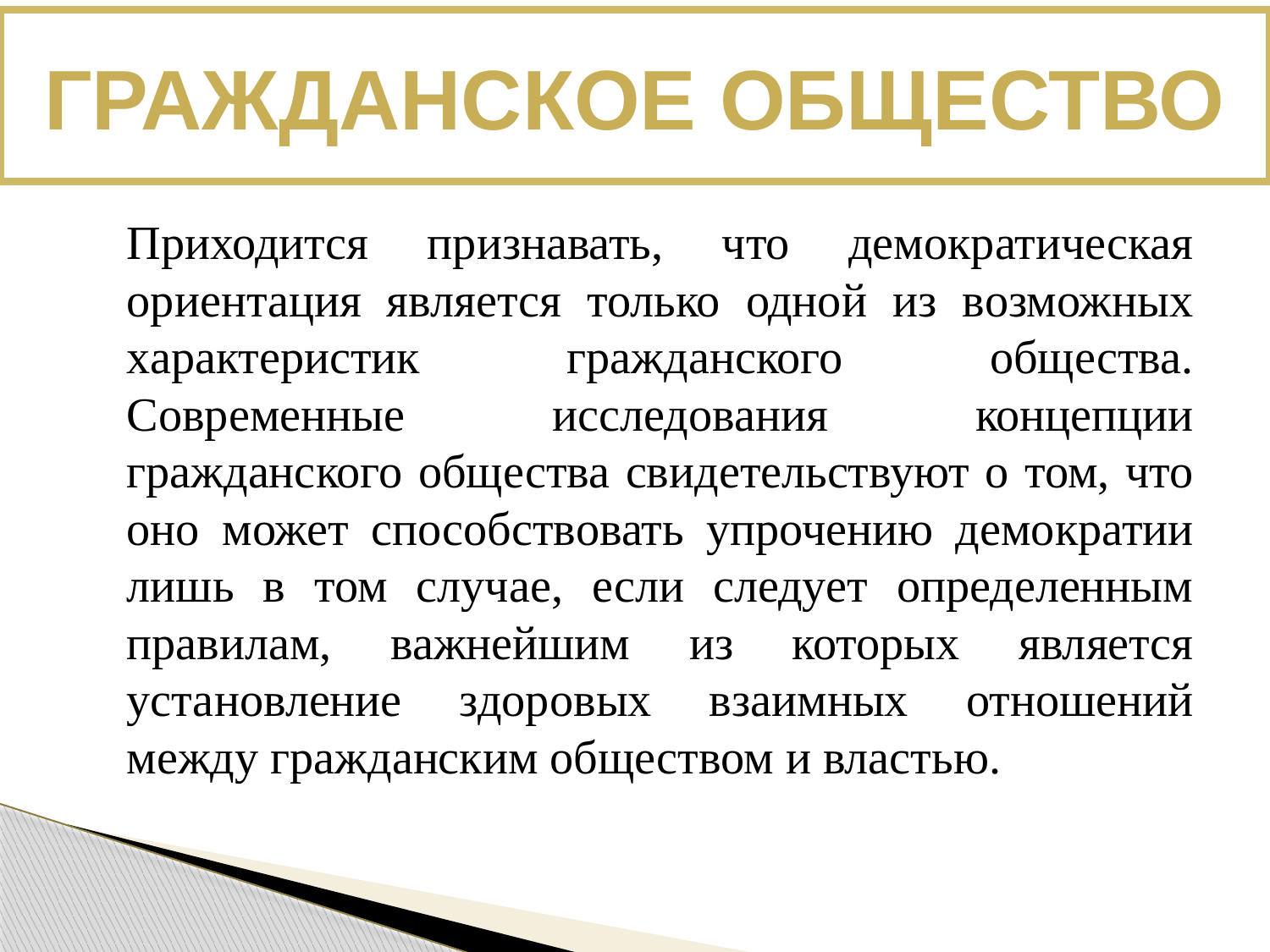

# Гражданское общество
	Приходится признавать, что демократическая ориентация является только одной из возможных характеристик гражданского общества. Современные исследования концепции гражданского общества свидетельствуют о том, что оно может способствовать упрочению демократии лишь в том случае, если следует определенным правилам, важнейшим из которых является установление здоровых взаимных отношений между гражданским обществом и властью.